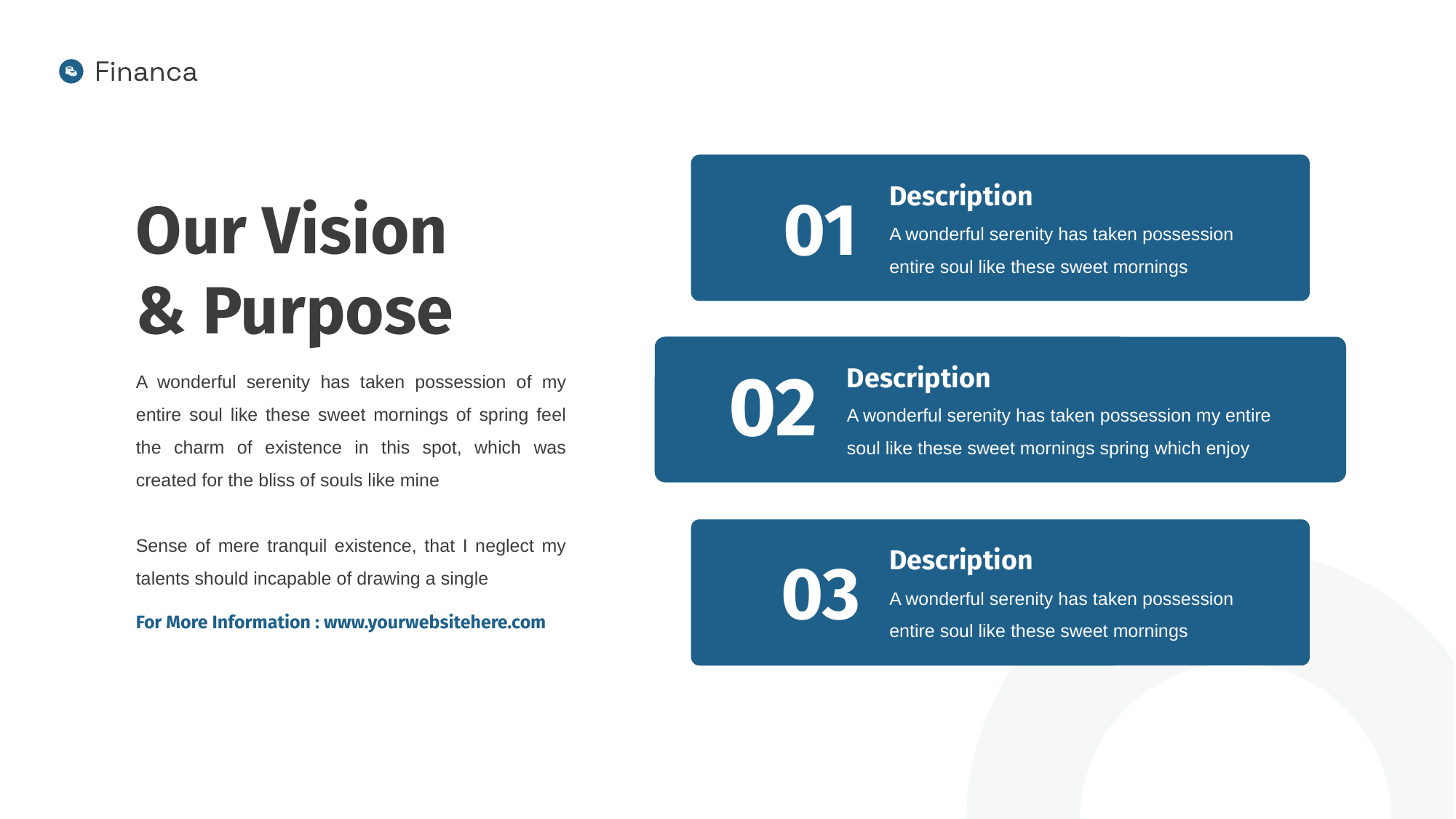

Description
01
# Our Vision & Purpose
A wonderful serenity has taken possession entire soul like these sweet mornings

02
A wonderful serenity has taken possession of my entire soul like these sweet mornings of spring feel the charm of existence in this spot, which was created for the bliss of souls like mine

Sense of mere tranquil existence, that I neglect my talents should incapable of drawing a single
Description
A wonderful serenity has taken possession my entire soul like these sweet mornings spring which enjoy

Description
03

A wonderful serenity has taken possession entire soul like these sweet mornings
For More Information : www.yourwebsitehere.com